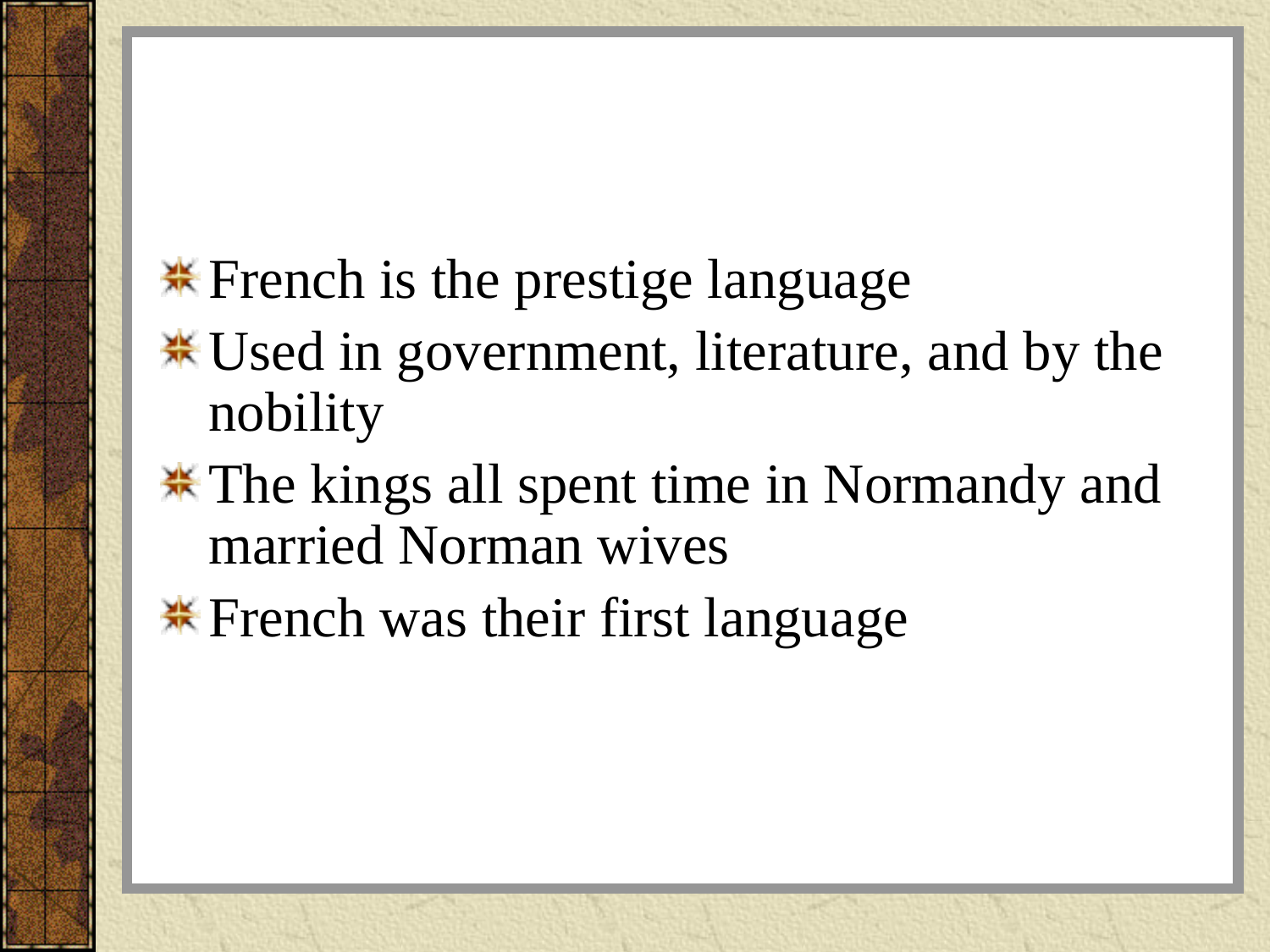

#
French is the prestige language
Used in government, literature, and by the nobility
The kings all spent time in Normandy and married Norman wives
French was their first language